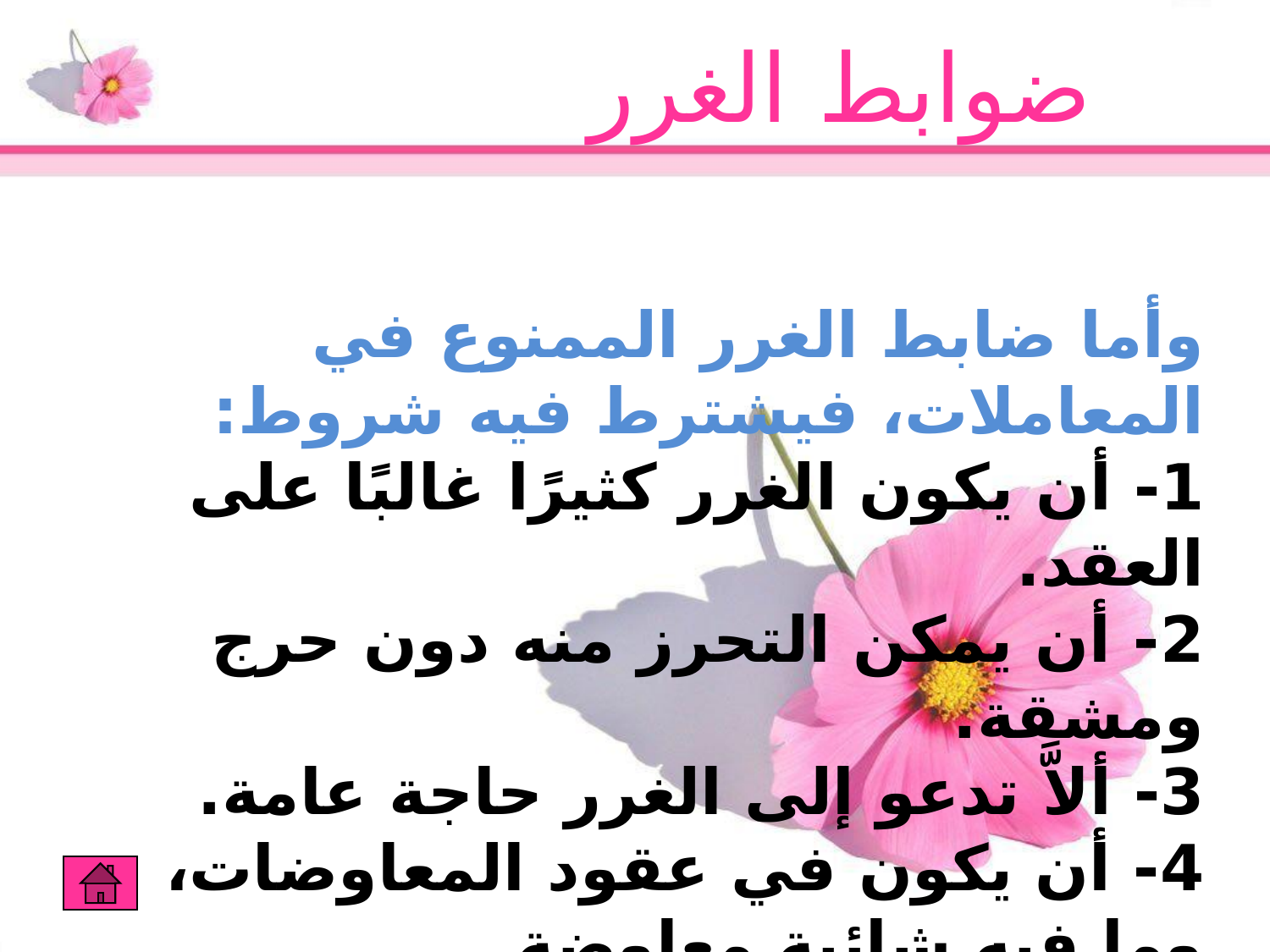

ضوابط الغرر
وأما ضابط الغرر الممنوع في المعاملات، فيشترط فيه شروط:
1- أن يكون الغرر كثيرًا غالبًا على العقد.
2- أن يمكن التحرز منه دون حرج ومشقة.
3- ألاَّ تدعو إلى الغرر حاجة عامة.
4- أن يكون في عقود المعاوضات، وما فيه شائبة معاوضة.
والله أعلم.